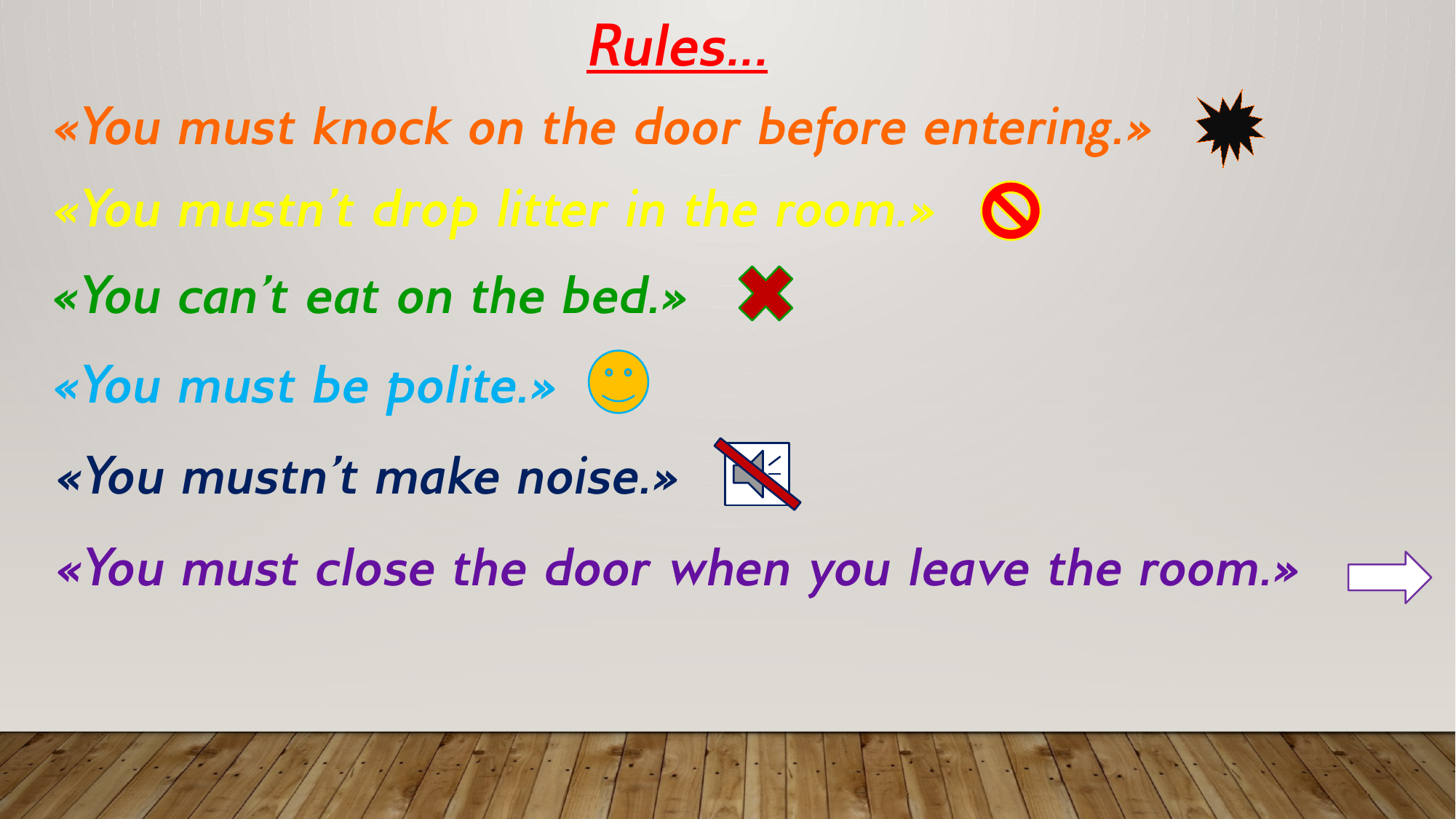

Rules...
«You must knock on the door before entering.»

«You mustn’t drop litter in the room.»

«You can’t eat on the bed.»

«You must be polite.»

«You mustn’t make noise.»

«You must close the door when you leave the room.»